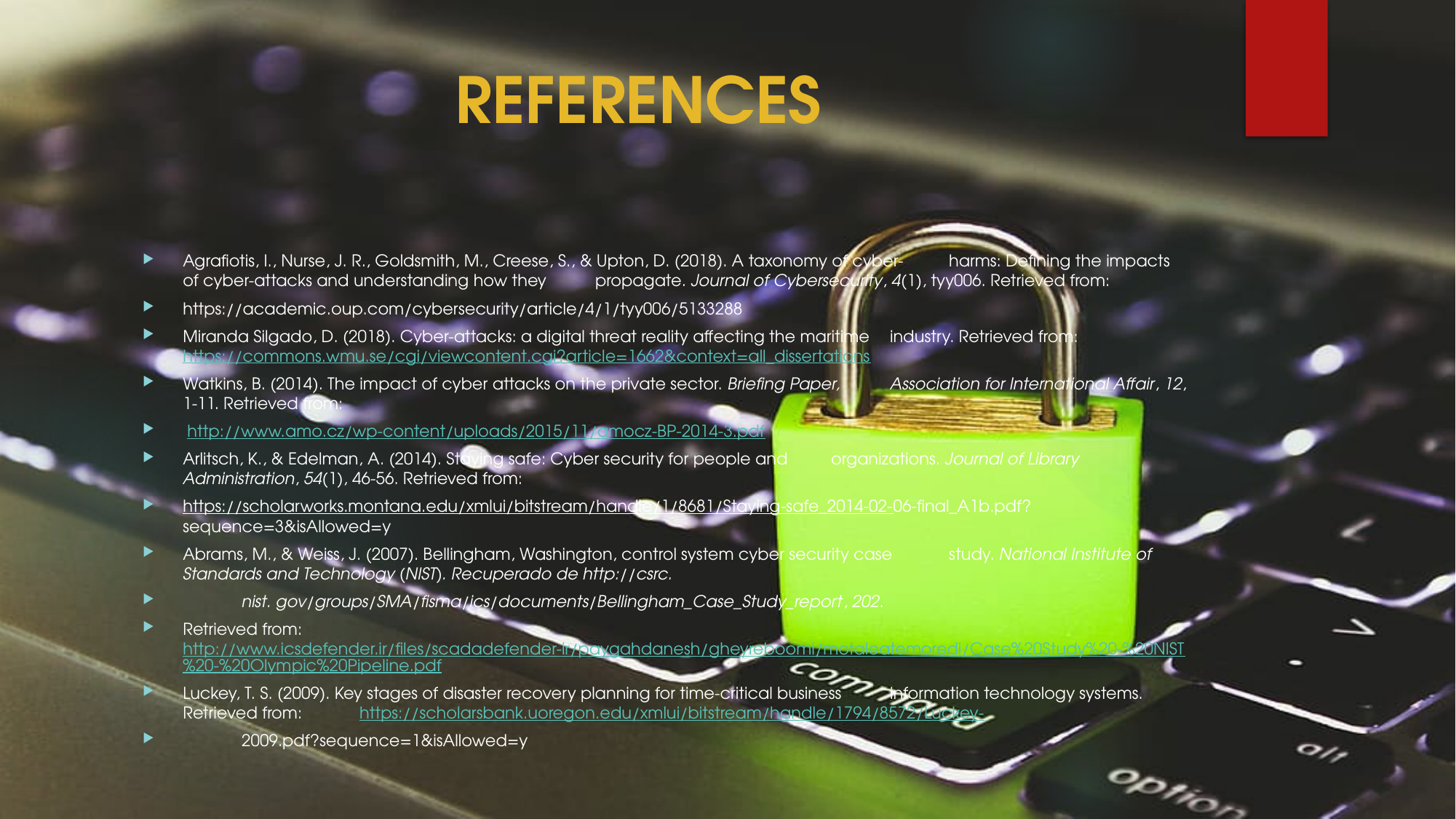

# REFERENCES
Agrafiotis, I., Nurse, J. R., Goldsmith, M., Creese, S., & Upton, D. (2018). A taxonomy of cyber-	harms: Defining the impacts of cyber-attacks and understanding how they 	propagate. Journal of Cybersecurity, 4(1), tyy006. Retrieved from:
https://academic.oup.com/cybersecurity/article/4/1/tyy006/5133288
Miranda Silgado, D. (2018). Cyber-attacks: a digital threat reality affecting the maritime 	industry. Retrieved from: 	https://commons.wmu.se/cgi/viewcontent.cgi?article=1662&context=all_dissertations
Watkins, B. (2014). The impact of cyber attacks on the private sector. Briefing Paper, 	Association for International Affair, 12, 1-11. Retrieved from:
 http://www.amo.cz/wp-content/uploads/2015/11/amocz-BP-2014-3.pdf
Arlitsch, K., & Edelman, A. (2014). Staying safe: Cyber security for people and 	organizations. Journal of Library Administration, 54(1), 46-56. Retrieved from:
https://scholarworks.montana.edu/xmlui/bitstream/handle/1/8681/Staying-safe_2014-02-06-final_A1b.pdf?sequence=3&isAllowed=y
Abrams, M., & Weiss, J. (2007). Bellingham, Washington, control system cyber security case 	study. National Institute of Standards and Technology (NIST). Recuperado de http://csrc.
	nist. gov/groups/SMA/fisma/ics/documents/Bellingham_Case_Study_report, 202.
Retrieved from: http://www.icsdefender.ir/files/scadadefender-ir/paygahdanesh/gheyreboomi/motaleatemoredi/Case%20Study%20-%20NIST%20-%20Olympic%20Pipeline.pdf
Luckey, T. S. (2009). Key stages of disaster recovery planning for time-critical business 	information technology systems. Retrieved from: 	https://scholarsbank.uoregon.edu/xmlui/bitstream/handle/1794/8572/Luckey-
	2009.pdf?sequence=1&isAllowed=y